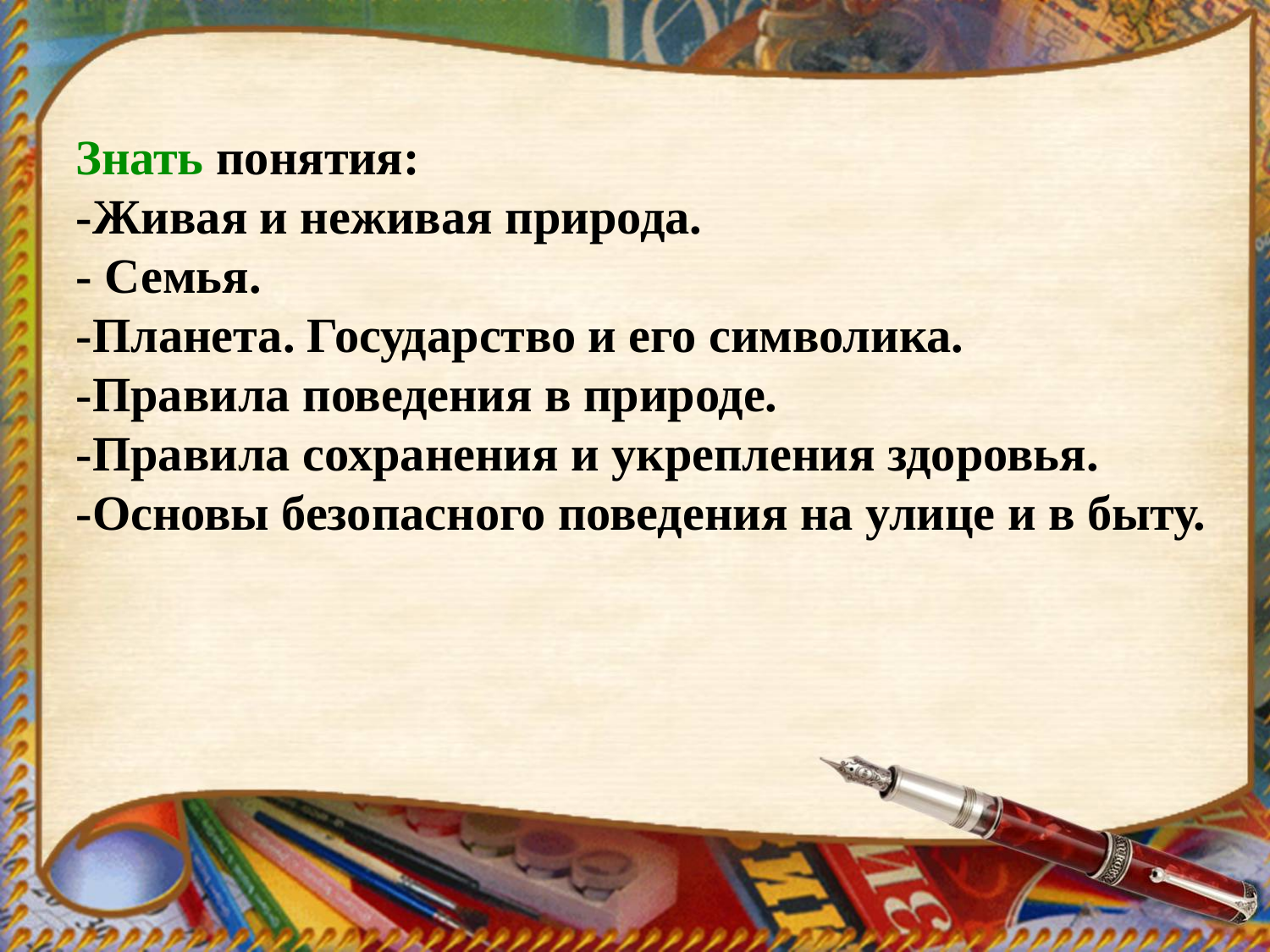

Знать понятия:
-Живая и неживая природа.
- Семья.
-Планета. Государство и его символика.
-Правила поведения в природе.
-Правила сохранения и укрепления здоровья.
-Основы безопасного поведения на улице и в быту.